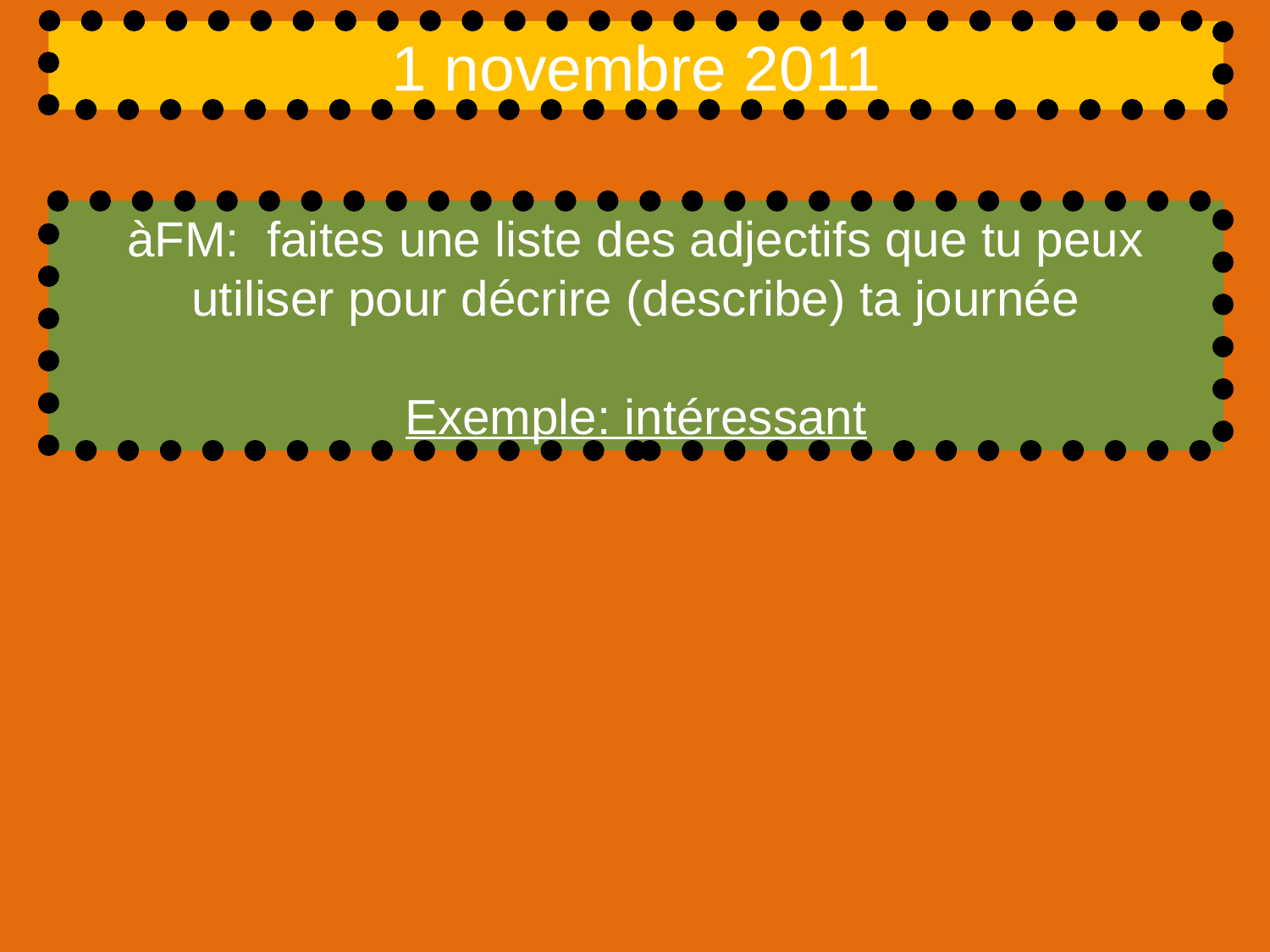

1 novembre 2011
àFM:  faites une liste des adjectifs que tu peux utiliser pour décrire (describe) ta journée

Exemple: intéressant